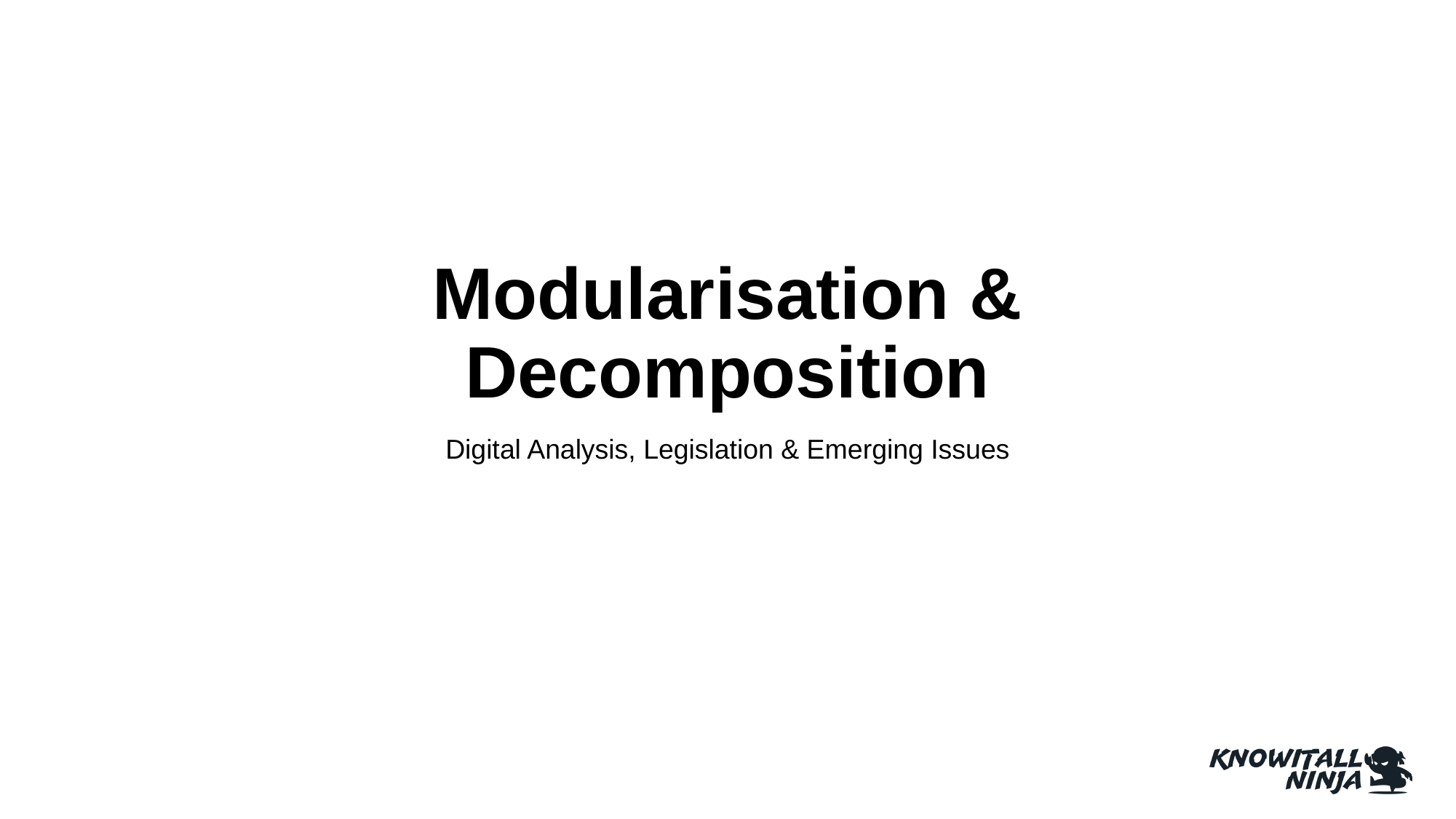

# Modularisation & Decomposition
Digital Analysis, Legislation & Emerging Issues